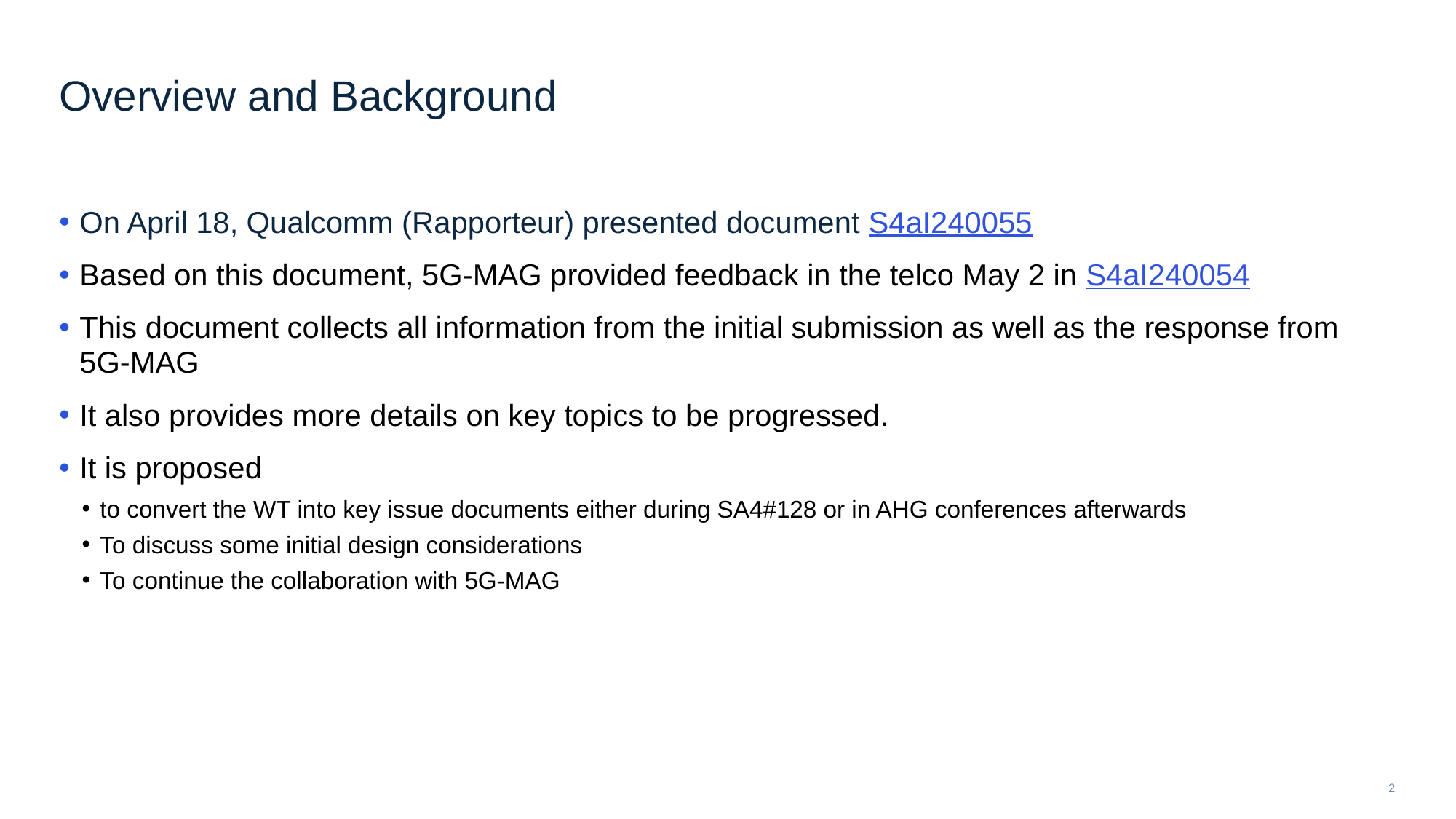

# Overview and Background

On April 18, Qualcomm (Rapporteur) presented document S4aI240055
Based on this document, 5G-MAG provided feedback in the telco May 2 in S4aI240054
This document collects all information from the initial submission as well as the response from 5G-MAG
It also provides more details on key topics to be progressed.
It is proposed
to convert the WT into key issue documents either during SA4#128 or in AHG conferences afterwards
To discuss some initial design considerations
To continue the collaboration with 5G-MAG